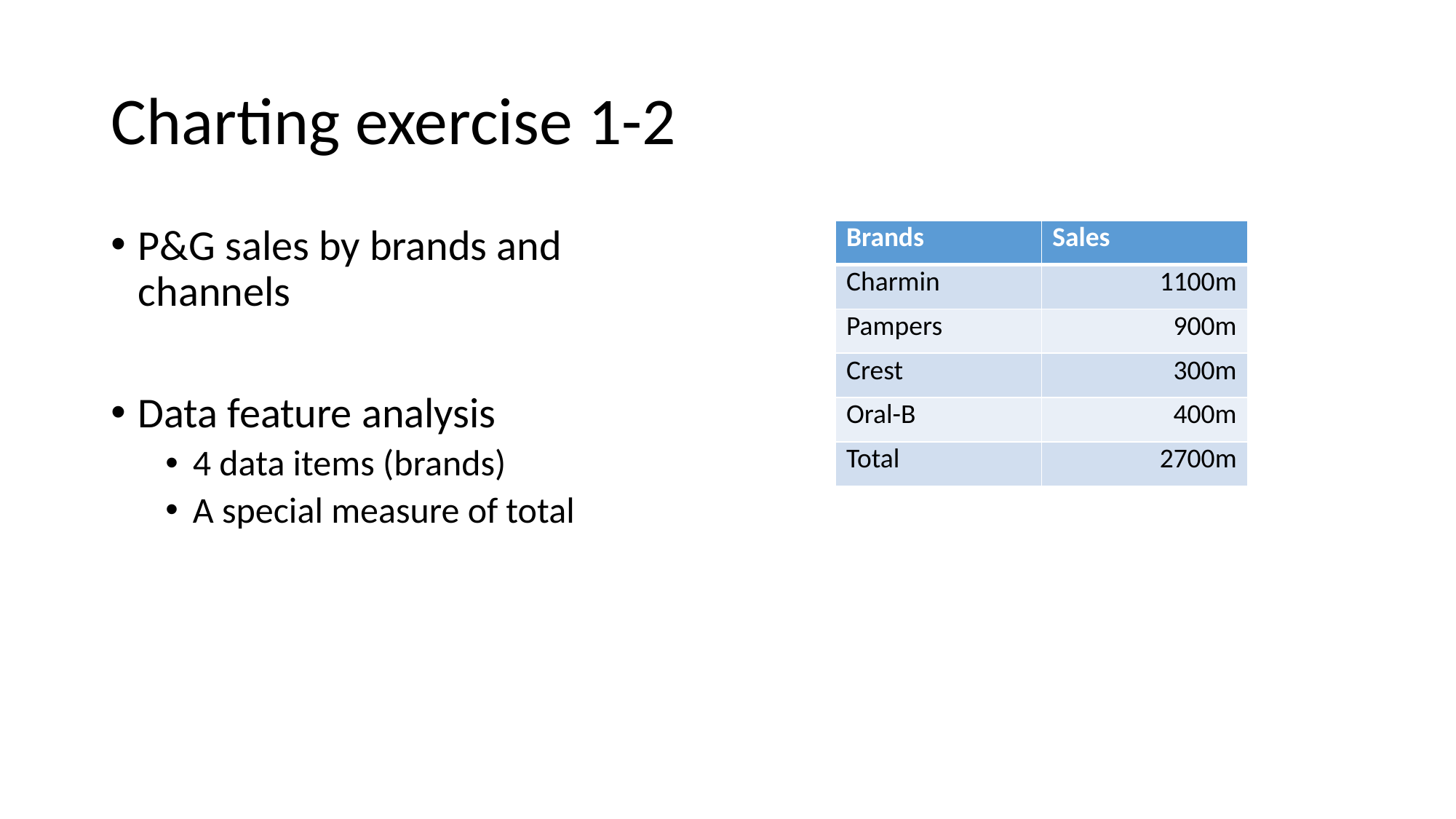

# Charting exercise 1-2
P&G sales by brands and channels

Data feature analysis
4 data items (brands)
A special measure of total
| Brands | Sales |
| --- | --- |
| Charmin | 1100m |
| Pampers | 900m |
| Crest | 300m |
| Oral-B | 400m |
| Total | 2700m |